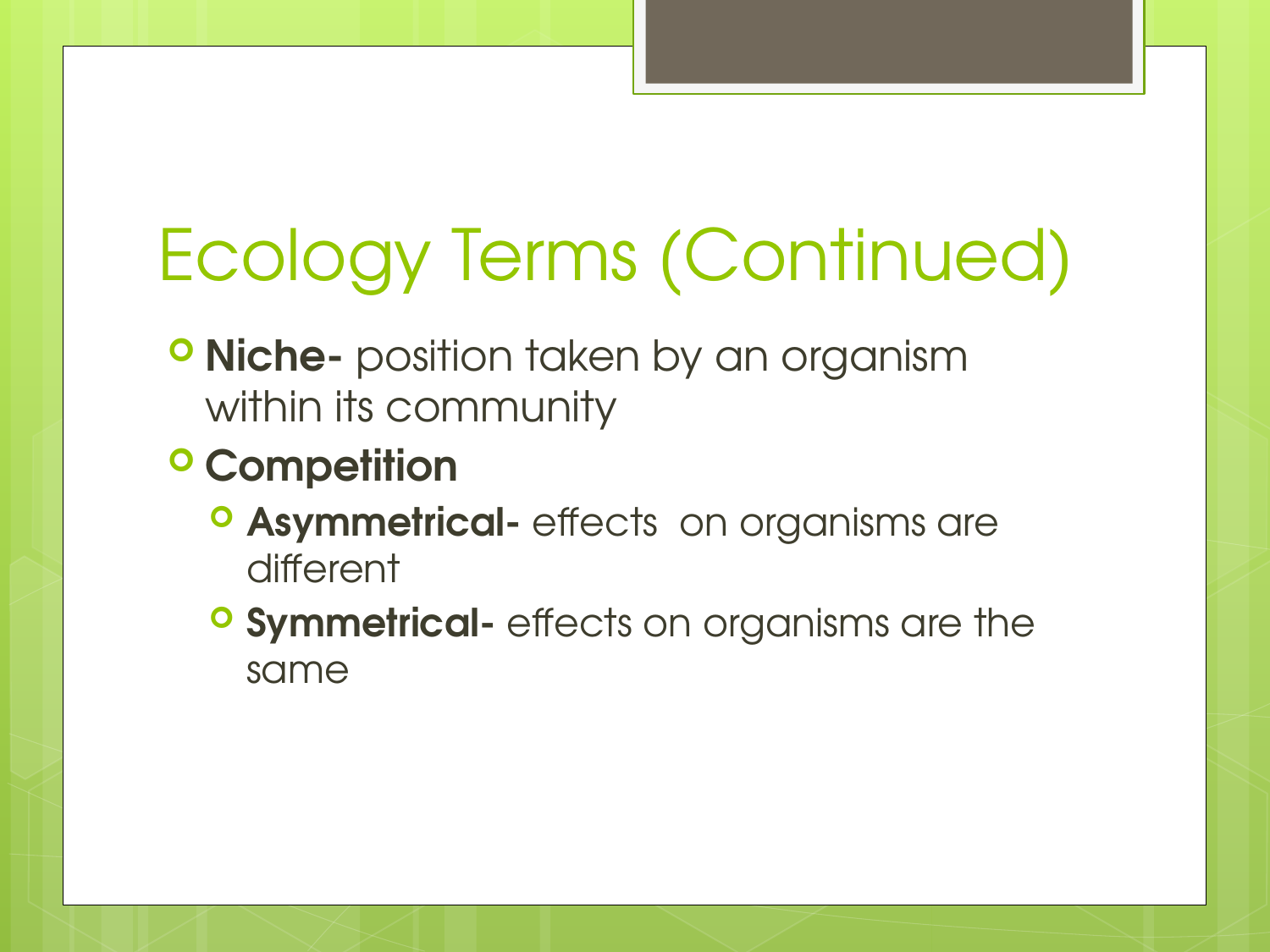

# Ecology Terms (Continued)
Niche- position taken by an organism within its community
Competition
Asymmetrical- effects  on organisms are different
Symmetrical- effects on organisms are the same